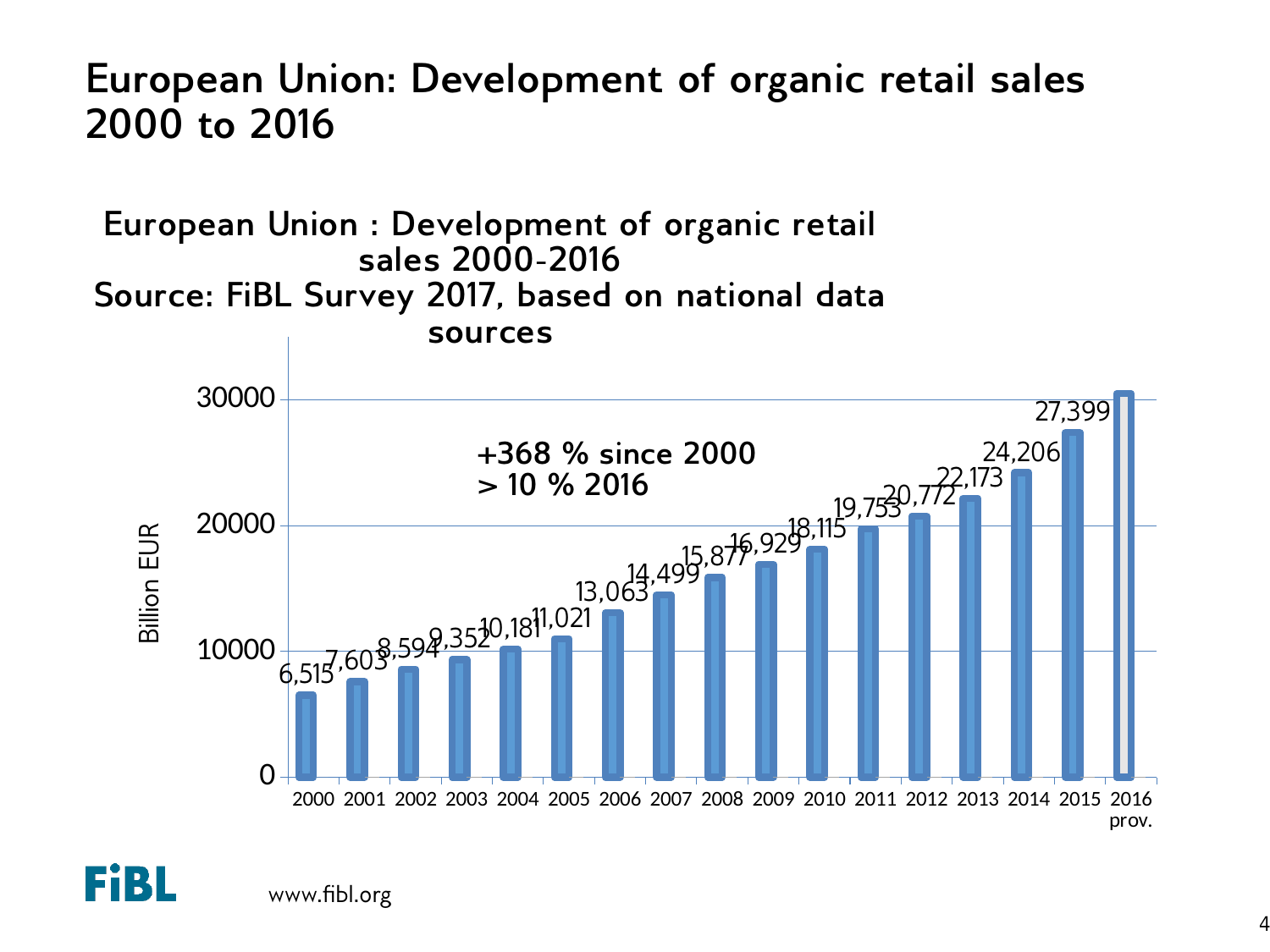

# European Union: Development of organic retail sales 2000 to 2016

[unsupported chart]

4